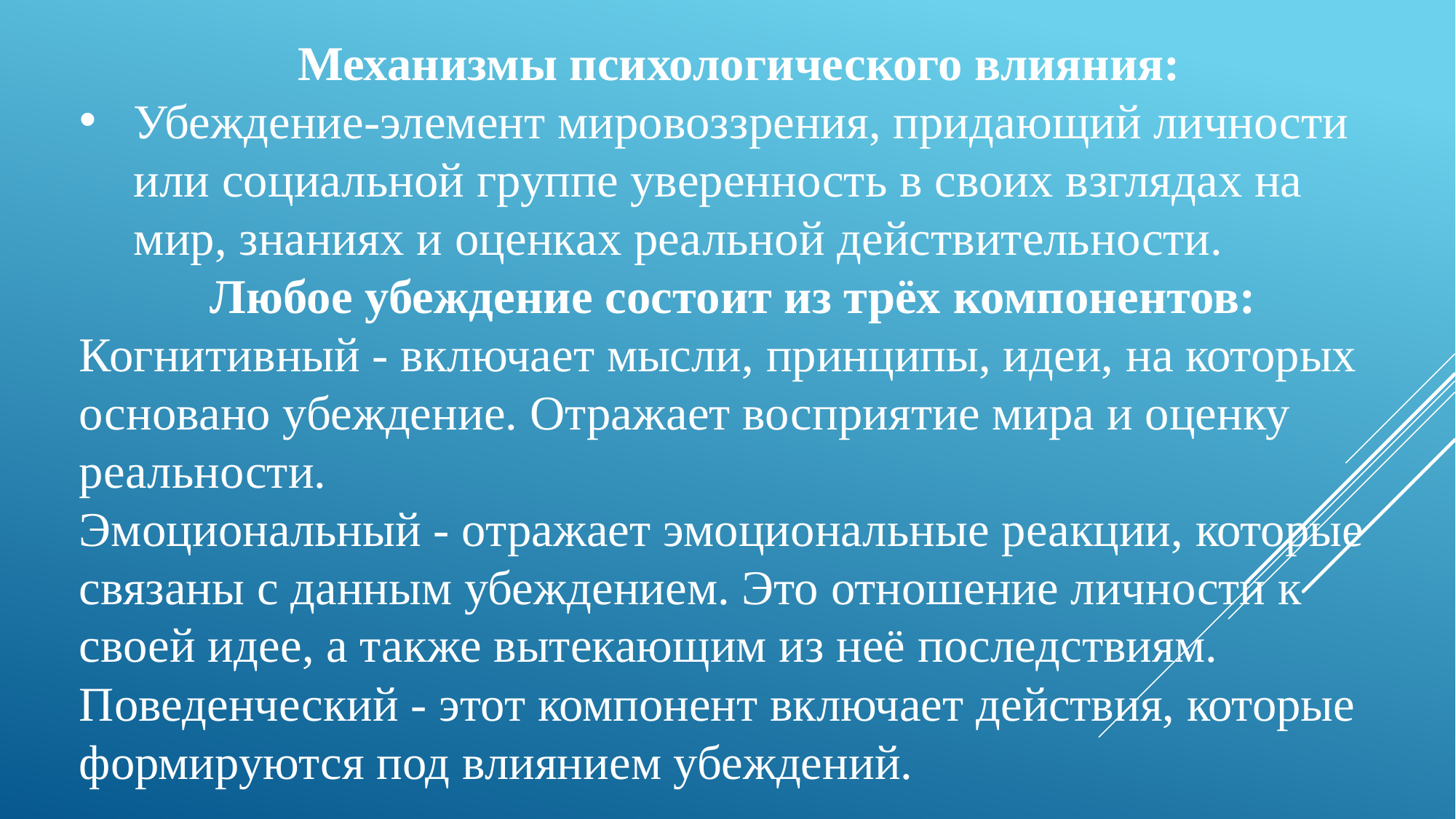

Механизмы психологического влияния:
Убеждение-элемент мировоззрения, придающий личности или социальной группе уверенность в своих взглядах на мир, знаниях и оценках реальной действительности.
Любое убеждение состоит из трёх компонентов:
Когнитивный - включает мысли, принципы, идеи, на которых основано убеждение. Отражает восприятие мира и оценку реальности.
Эмоциональный - отражает эмоциональные реакции, которые связаны с данным убеждением. Это отношение личности к своей идее, а также вытекающим из неё последствиям.
Поведенческий - этот компонент включает действия, которые формируются под влиянием убеждений.